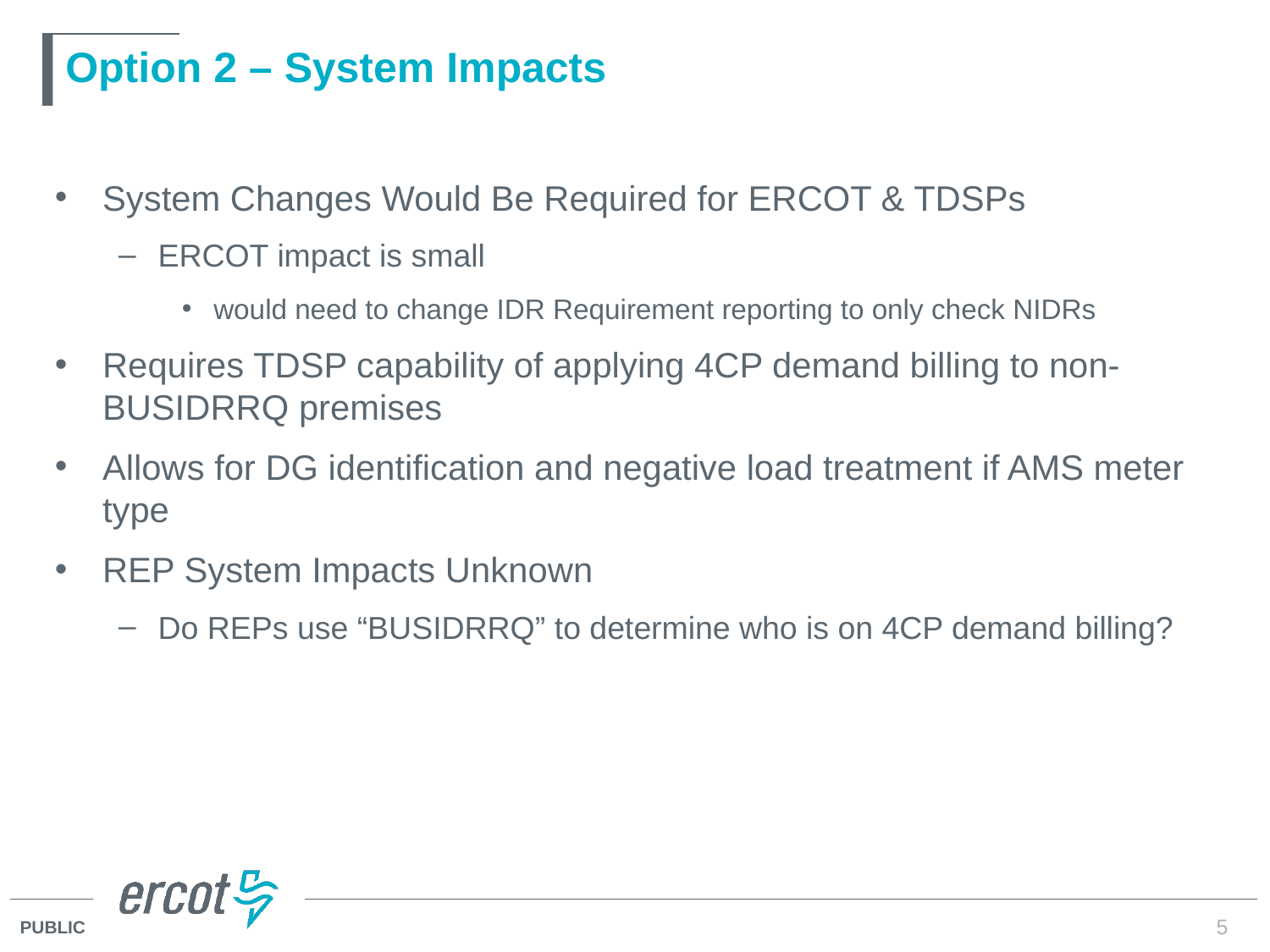

# Option 2 – System Impacts
System Changes Would Be Required for ERCOT & TDSPs
ERCOT impact is small
would need to change IDR Requirement reporting to only check NIDRs
Requires TDSP capability of applying 4CP demand billing to non-BUSIDRRQ premises
Allows for DG identification and negative load treatment if AMS meter type
REP System Impacts Unknown
Do REPs use “BUSIDRRQ” to determine who is on 4CP demand billing?

5